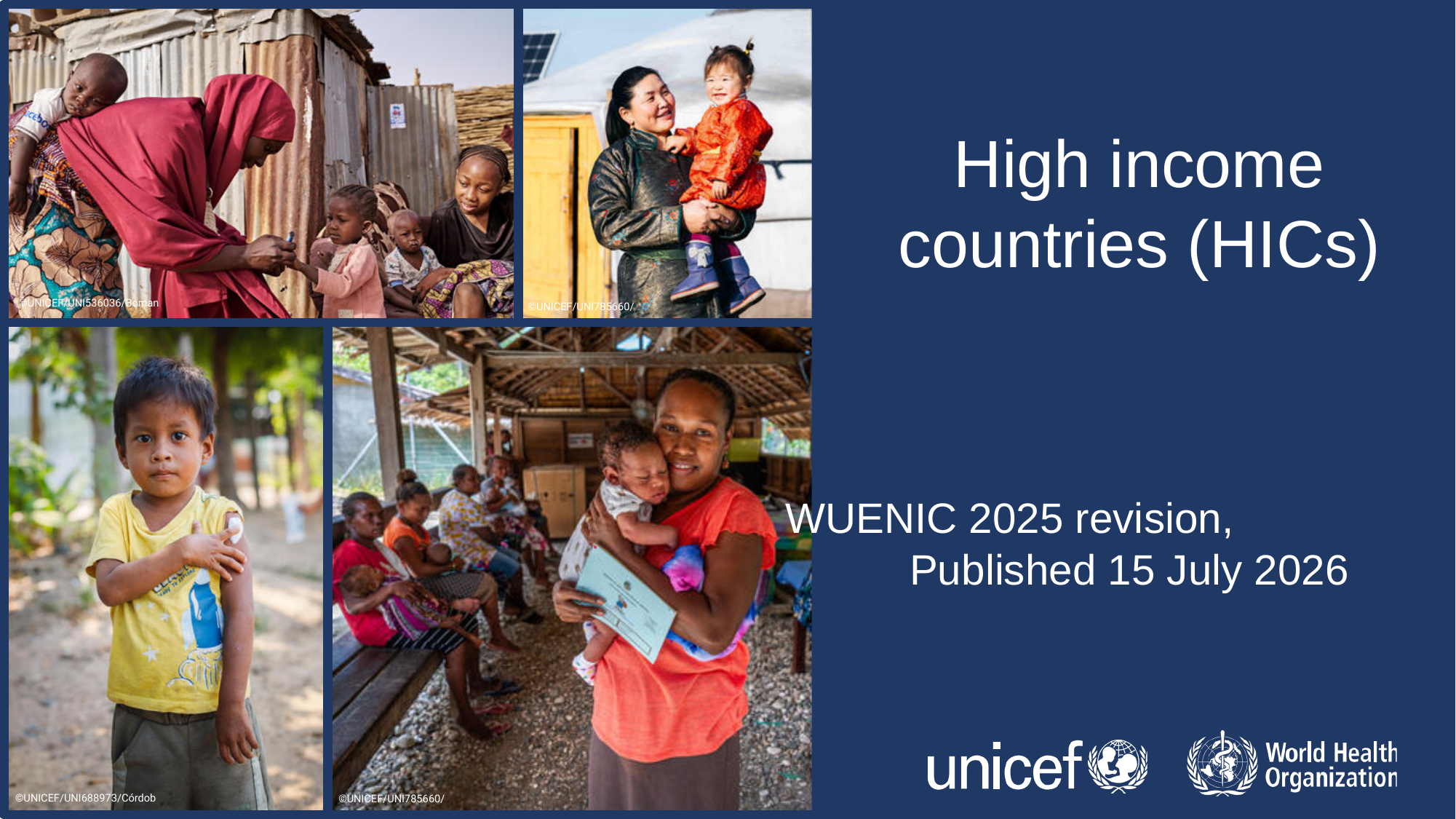

# High income countries (HICs)
WUENIC 2025 revision,
Published 15 July 2026